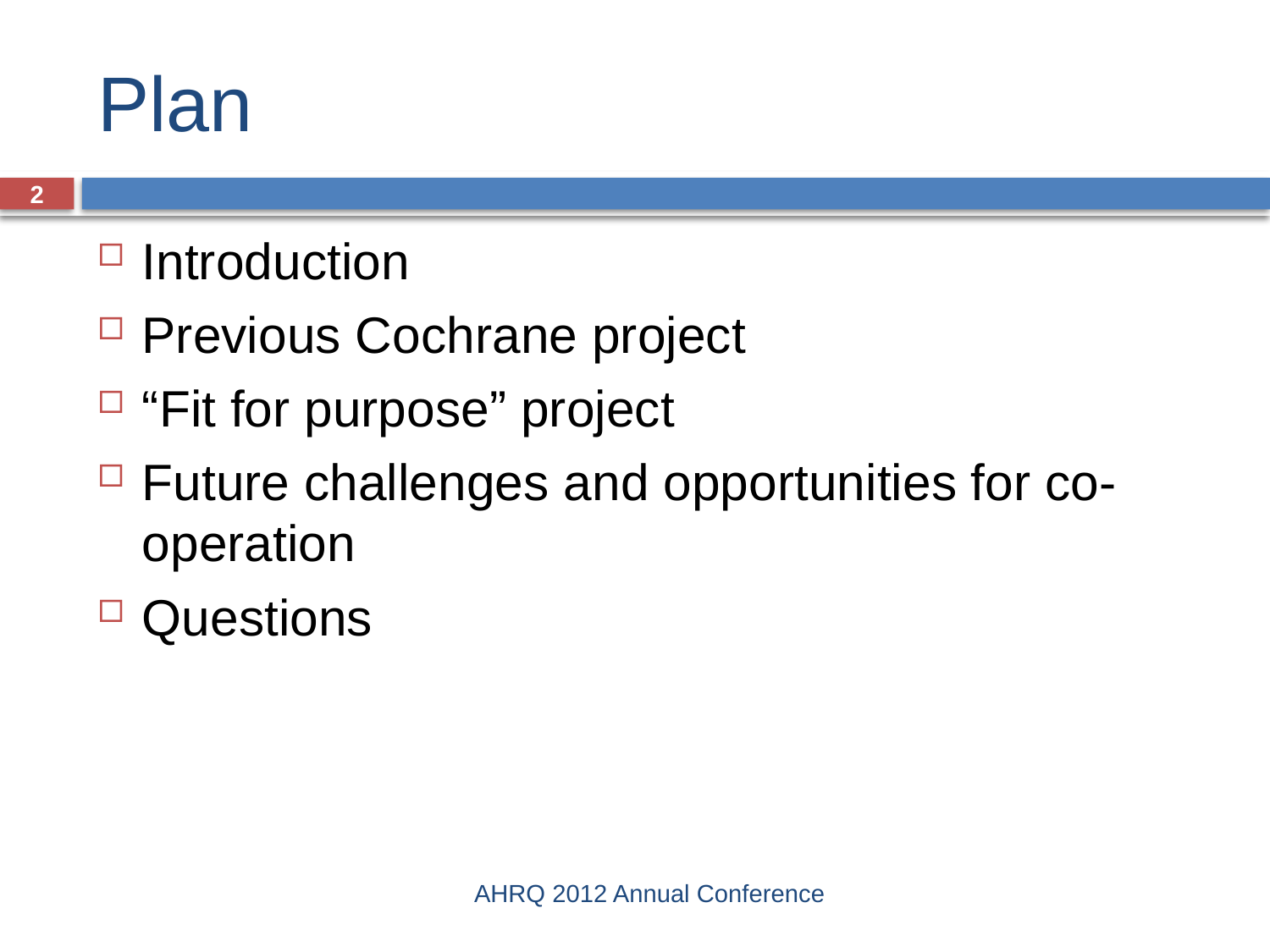

# Plan
2
Introduction
Previous Cochrane project
“Fit for purpose” project
Future challenges and opportunities for co-operation
Questions

AHRQ 2012 Annual Conference